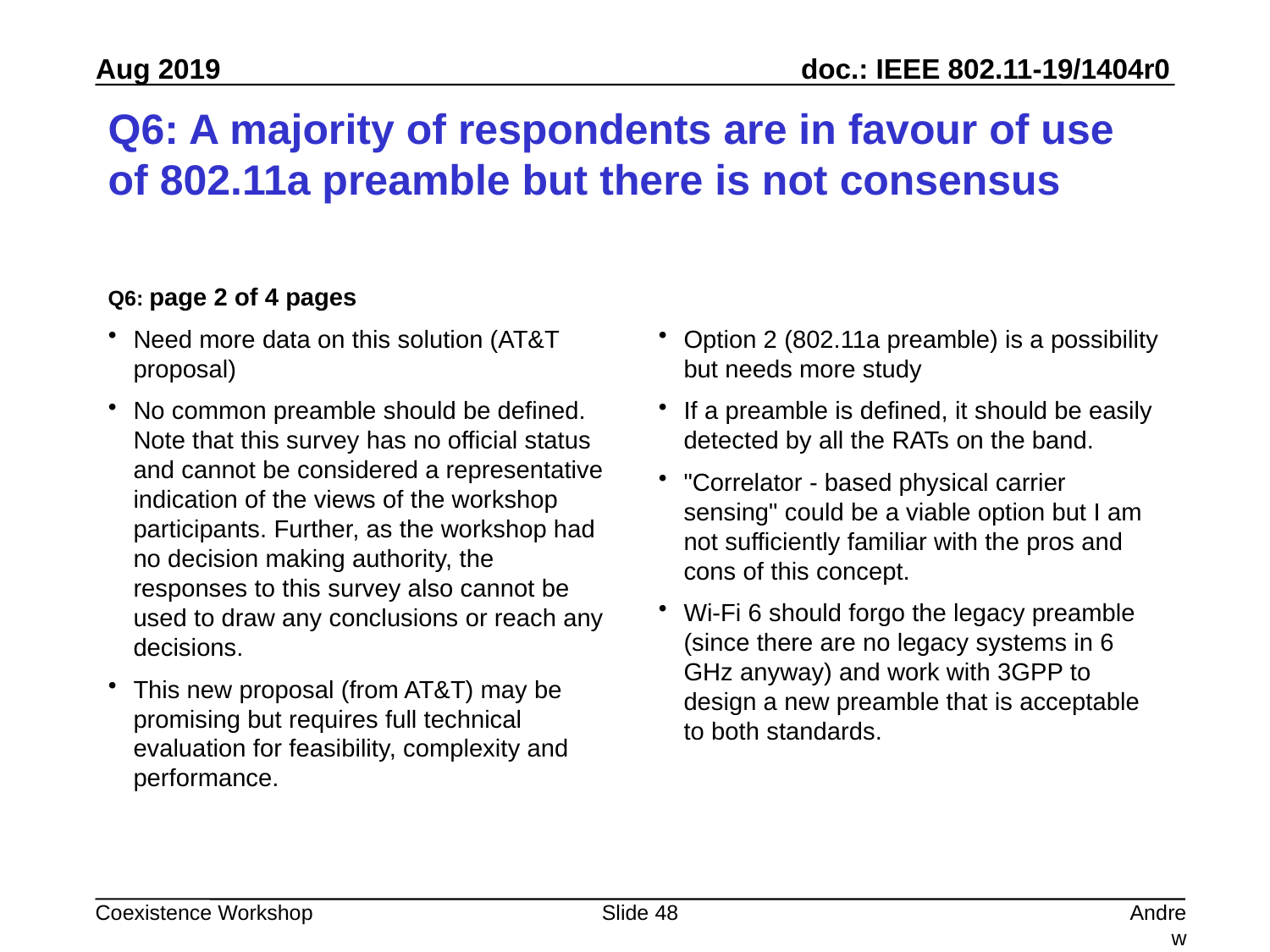

# Q6: A majority of respondents are in favour of use of 802.11a preamble but there is not consensus
Q6: page 2 of 4 pages
Need more data on this solution (AT&T proposal)
No common preamble should be defined. Note that this survey has no official status and cannot be considered a representative indication of the views of the workshop participants. Further, as the workshop had no decision making authority, the responses to this survey also cannot be used to draw any conclusions or reach any decisions.
This new proposal (from AT&T) may be promising but requires full technical evaluation for feasibility, complexity and performance.

Option 2 (802.11a preamble) is a possibility but needs more study
If a preamble is defined, it should be easily detected by all the RATs on the band.
"Correlator - based physical carrier sensing" could be a viable option but I am not sufficiently familiar with the pros and cons of this concept.
Wi-Fi 6 should forgo the legacy preamble (since there are no legacy systems in 6 GHz anyway) and work with 3GPP to design a new preamble that is acceptable to both standards.
Slide 48
Andrew Myles, Cisco